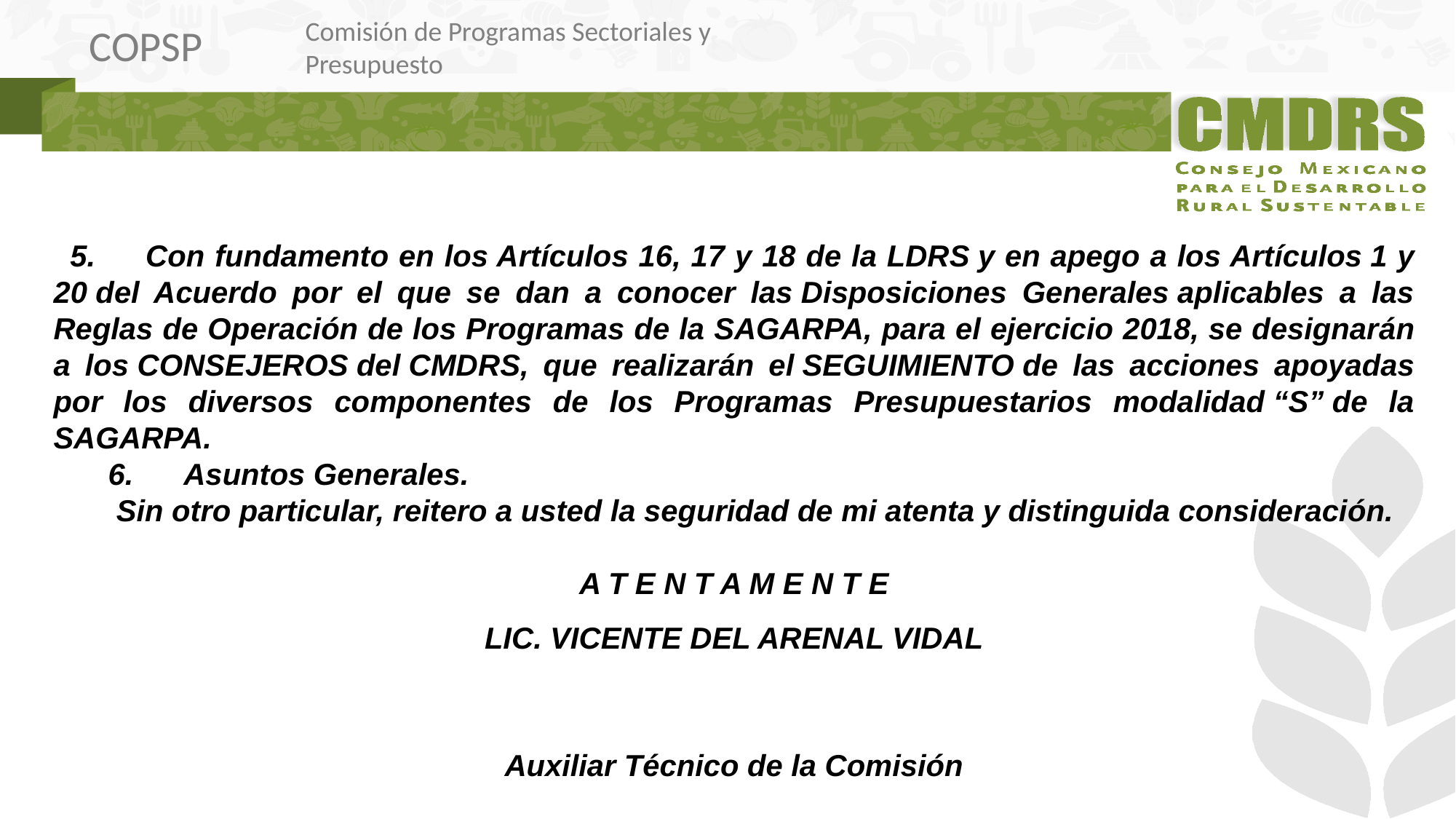

5.      Con fundamento en los Artículos 16, 17 y 18 de la LDRS y en apego a los Artículos 1 y 20 del Acuerdo por el que se dan a conocer las Disposiciones Generales aplicables a las Reglas de Operación de los Programas de la SAGARPA, para el ejercicio 2018, se designarán a los CONSEJEROS del CMDRS, que realizarán el SEGUIMIENTO de las acciones apoyadas por los diversos componentes de los Programas Presupuestarios modalidad “S” de la SAGARPA.
6.      Asuntos Generales.
 Sin otro particular, reitero a usted la seguridad de mi atenta y distinguida consideración.

A T E N T A M E N T E
LIC. VICENTE DEL ARENAL VIDAL

Auxiliar Técnico de la Comisión